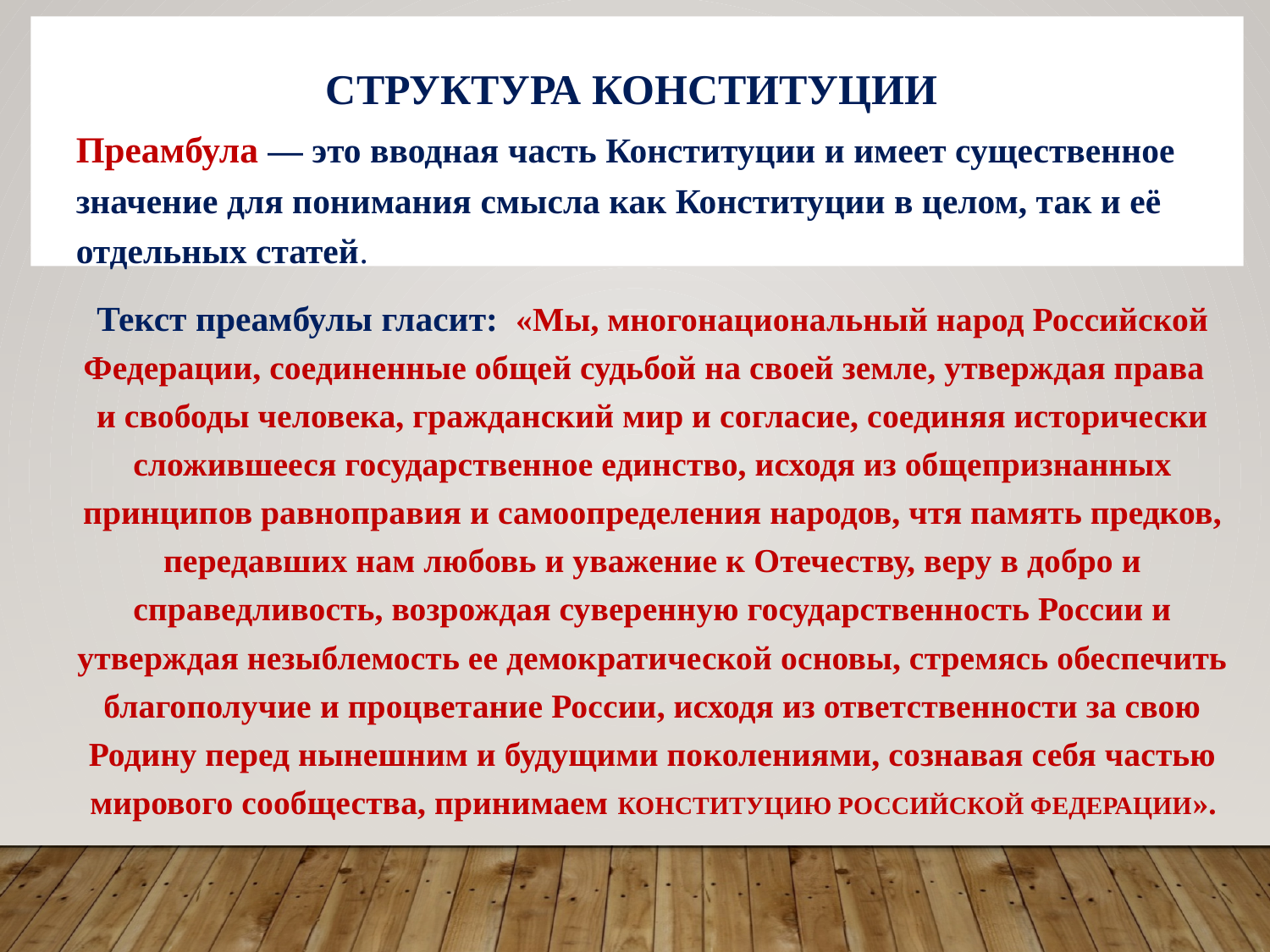

# структура Конституции
Преамбула — это вводная часть Конституции и имеет существенное значение для понимания смысла как Конституции в целом, так и её отдельных статей.
Текст преамбулы гласит:  «Мы, многонациональный народ Российской Федерации, соединенные общей судьбой на своей земле, утверждая права   и свободы человека, гражданский мир и согласие, соединяя исторически сложившееся государственное единство, исходя из общепризнанных принципов равноправия и самоопределения народов, чтя память предков, передавших нам любовь и уважение к Отечеству, веру в добро и справедливость, возрождая суверенную государственность России и утверждая незыблемость ее демократической основы, стремясь обеспечить благополучие и процветание России, исходя из ответственности за свою Родину перед нынешним и будущими поколениями, сознавая себя частью мирового сообщества, принимаем КОНСТИТУЦИЮ РОССИЙСКОЙ ФЕДЕРАЦИИ».